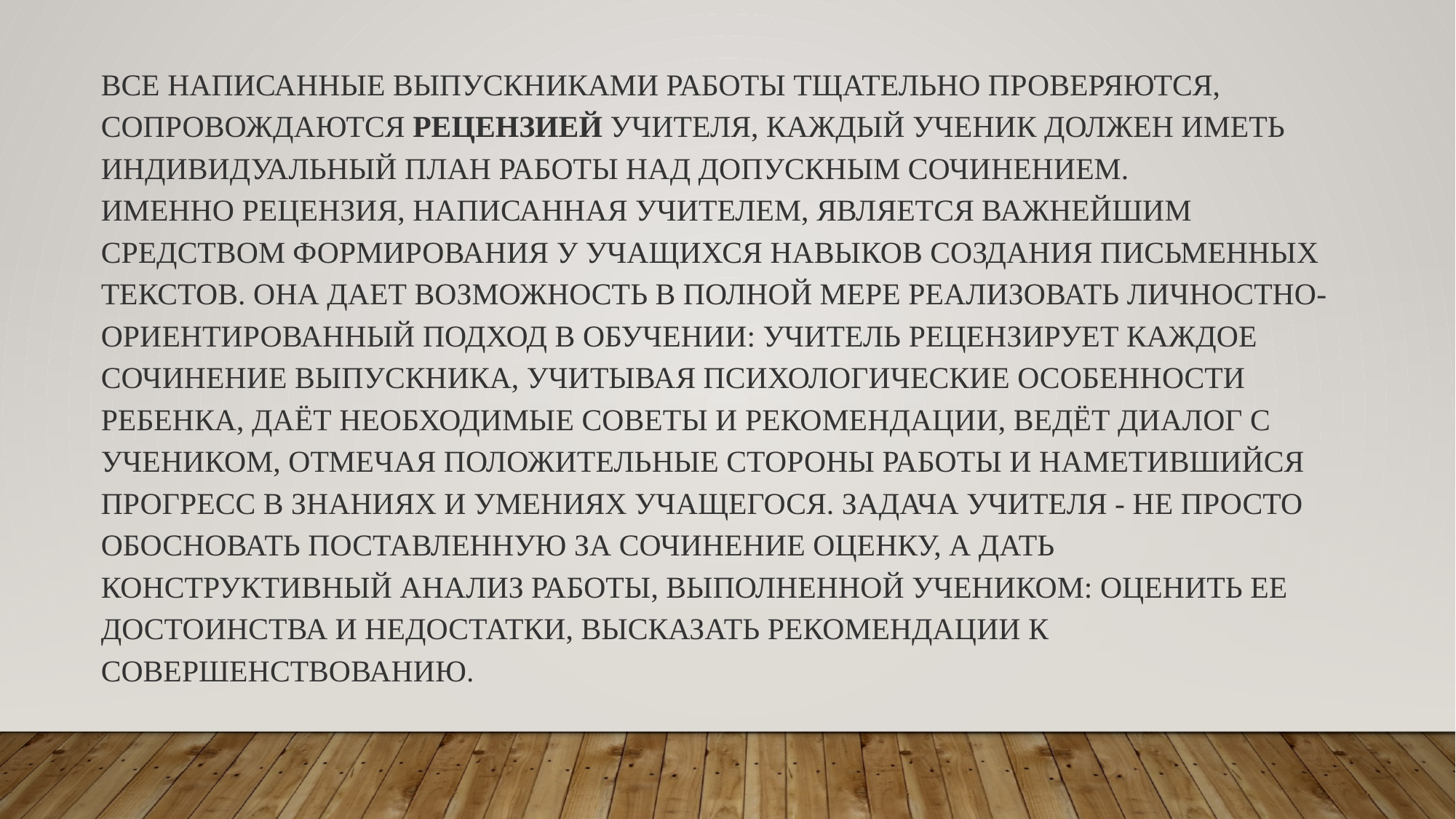

Все написанные выпускниками работы тщательно проверяются, сопровождаются рецензией учителя, каждый ученик должен иметь индивидуальный план работы над допускным сочинением.
Именно рецензия, написанная учителем, является важнейшим средством формирования у учащихся навыков создания письменных текстов. Она дает возможность в полной мере реализовать личностно-ориентированный подход в обучении: учитель рецензирует каждое сочинение выпускника, учитывая психологические особенности ребенка, даёт необходимые советы и рекомендации, ведёт диалог с учеником, отмечая положительные стороны работы и наметившийся прогресс в знаниях и умениях учащегося. Задача учителя - не просто обосновать поставленную за сочинение оценку, а дать конструктивный анализ работы, выполненной учеником: оценить ее достоинства и недостатки, высказать рекомендации к совершенствованию.